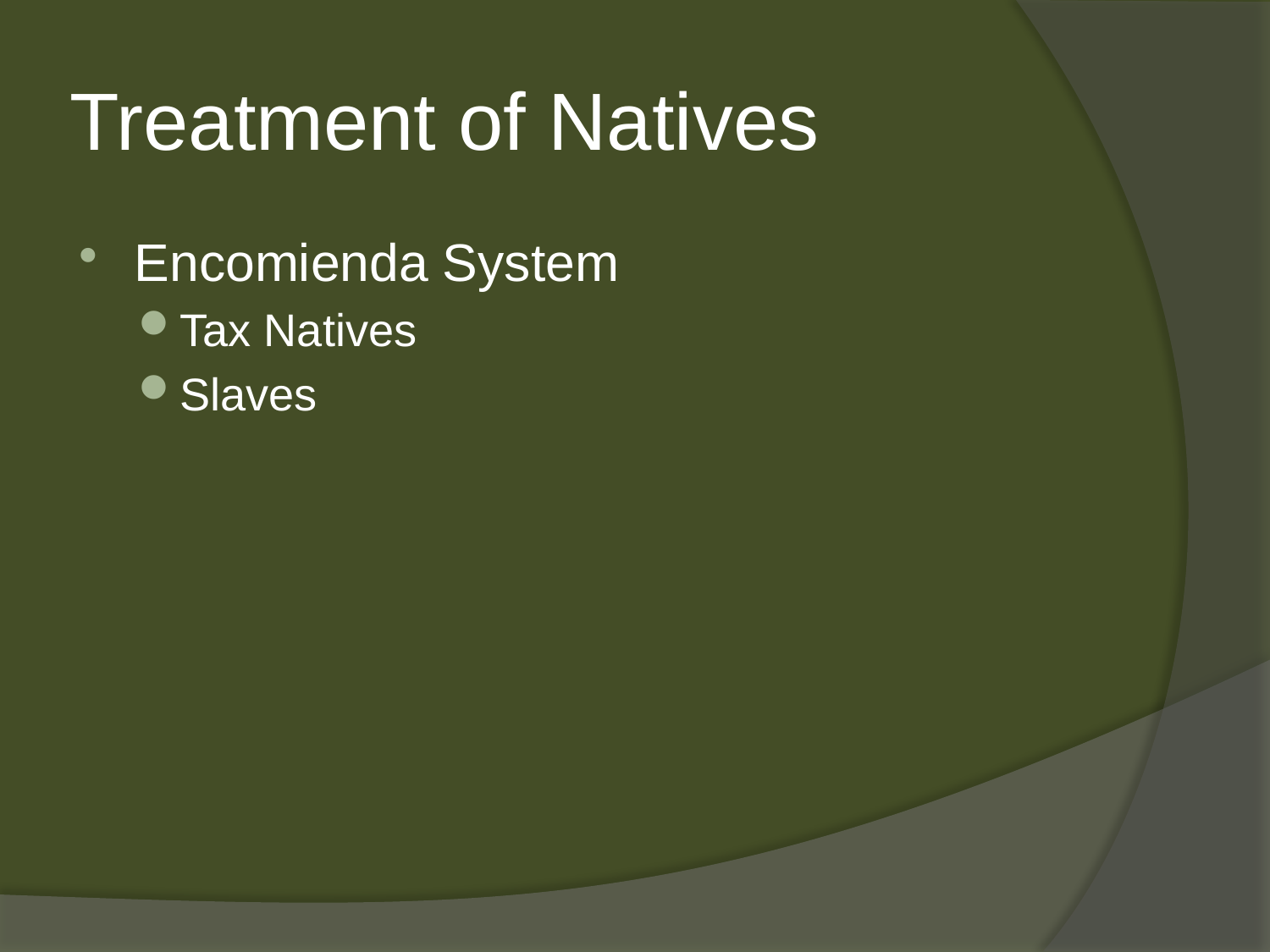

# Treatment of Natives
Encomienda System
Tax Natives
Slaves